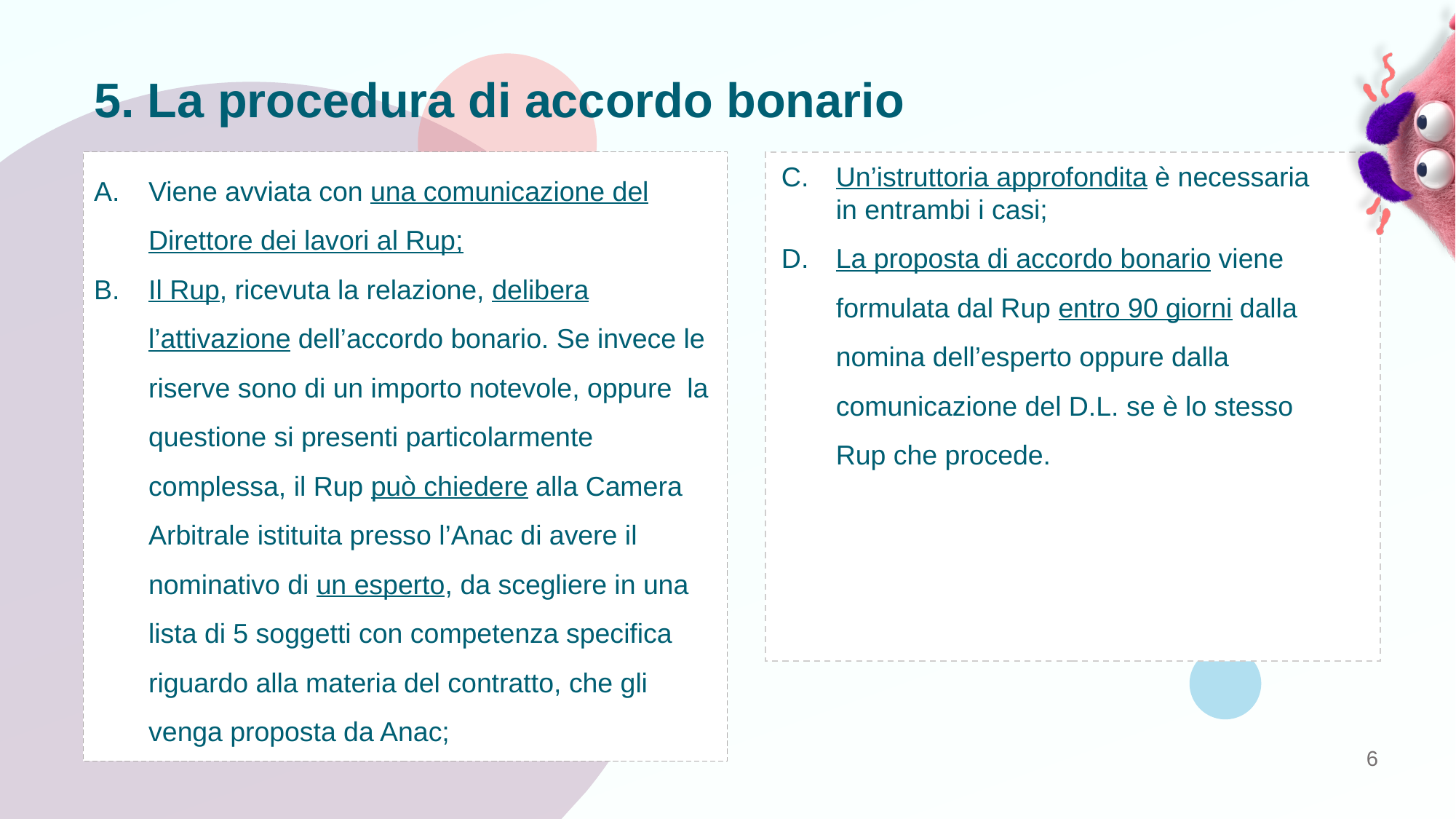

# 5. La procedura di accordo bonario
Viene avviata con una comunicazione del Direttore dei lavori al Rup;
Il Rup, ricevuta la relazione, delibera l’attivazione dell’accordo bonario. Se invece le riserve sono di un importo notevole, oppure  la questione si presenti particolarmente complessa, il Rup può chiedere alla Camera Arbitrale istituita presso l’Anac di avere il nominativo di un esperto, da scegliere in una lista di 5 soggetti con competenza specifica riguardo alla materia del contratto, che gli venga proposta da Anac;
Un’istruttoria approfondita è necessaria in entrambi i casi;
La proposta di accordo bonario viene formulata dal Rup entro 90 giorni dalla nomina dell’esperto oppure dalla comunicazione del D.L. se è lo stesso Rup che procede.

6